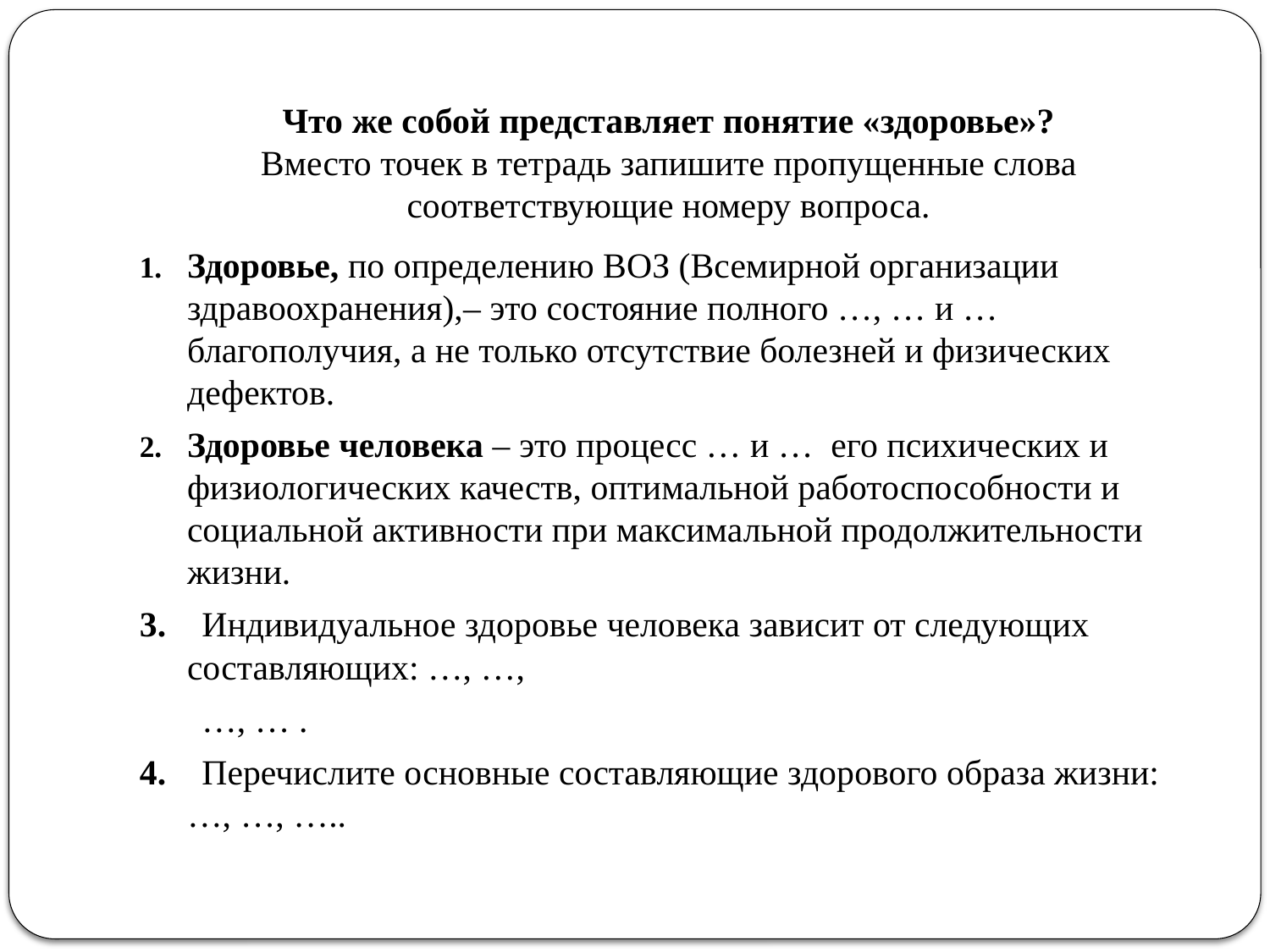

# Что же собой представляет понятие «здоровье»? Вместо точек в тетрадь запишите пропущенные слова соответствующие номеру вопроса.
Здоровье, по определению ВОЗ (Всемирной организации здравоохранения),– это состояние полного …, … и … благополучия, а не только отсутствие болезней и физических дефектов.
Здоровье человека – это процесс … и …  его психических и физиологических качеств, оптимальной работоспособности и социальной активности при максимальной продолжительности жизни.
3.    Индивидуальное здоровье человека зависит от следующих составляющих: …, …,
       …, … .
4.    Перечислите основные составляющие здорового образа жизни: …, …, …..